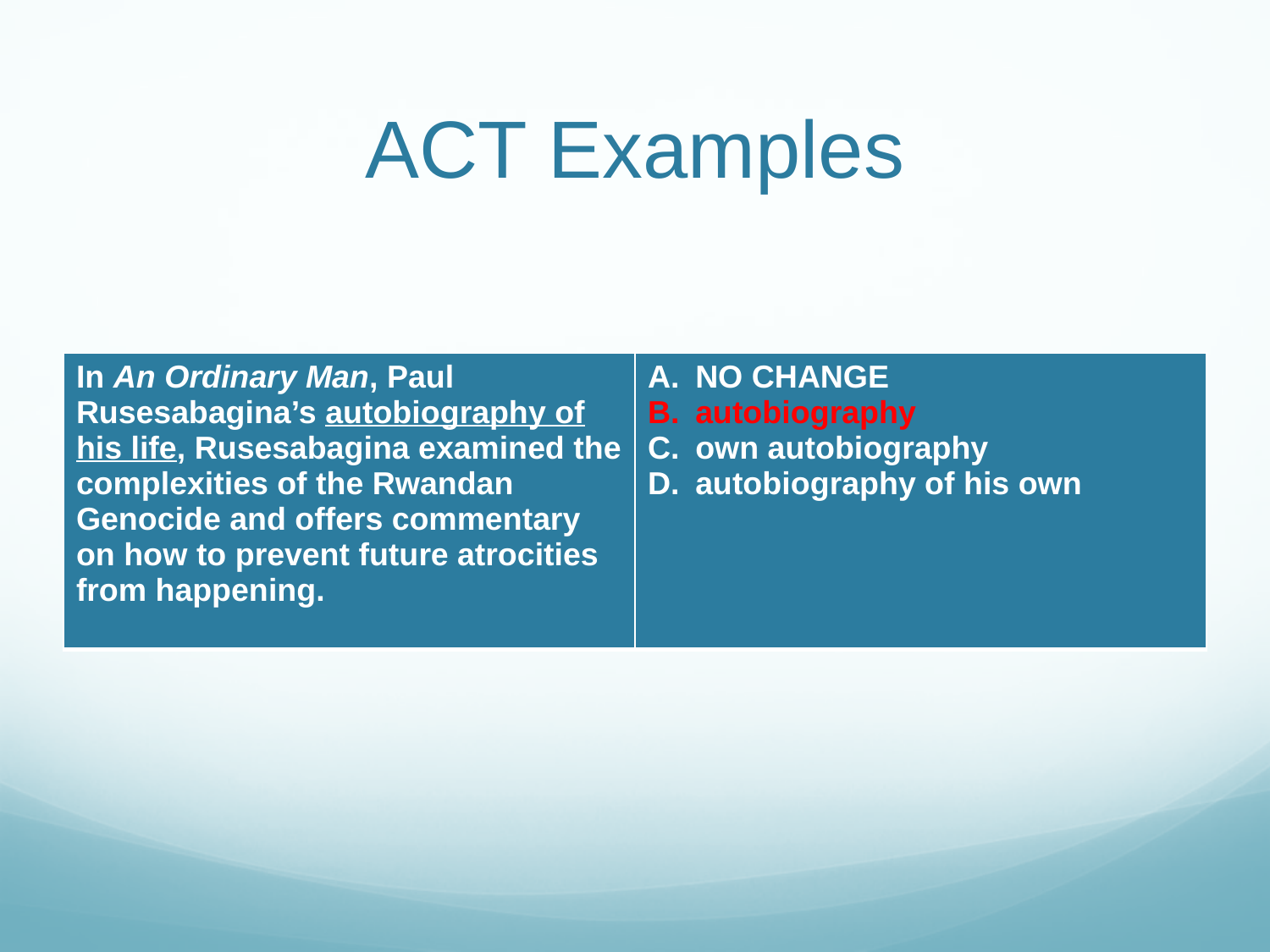

# ACT Examples
| In An Ordinary Man, Paul Rusesabagina’s autobiography of his life, Rusesabagina examined the complexities of the Rwandan Genocide and offers commentary on how to prevent future atrocities from happening. | NO CHANGE autobiography own autobiography autobiography of his own |
| --- | --- |